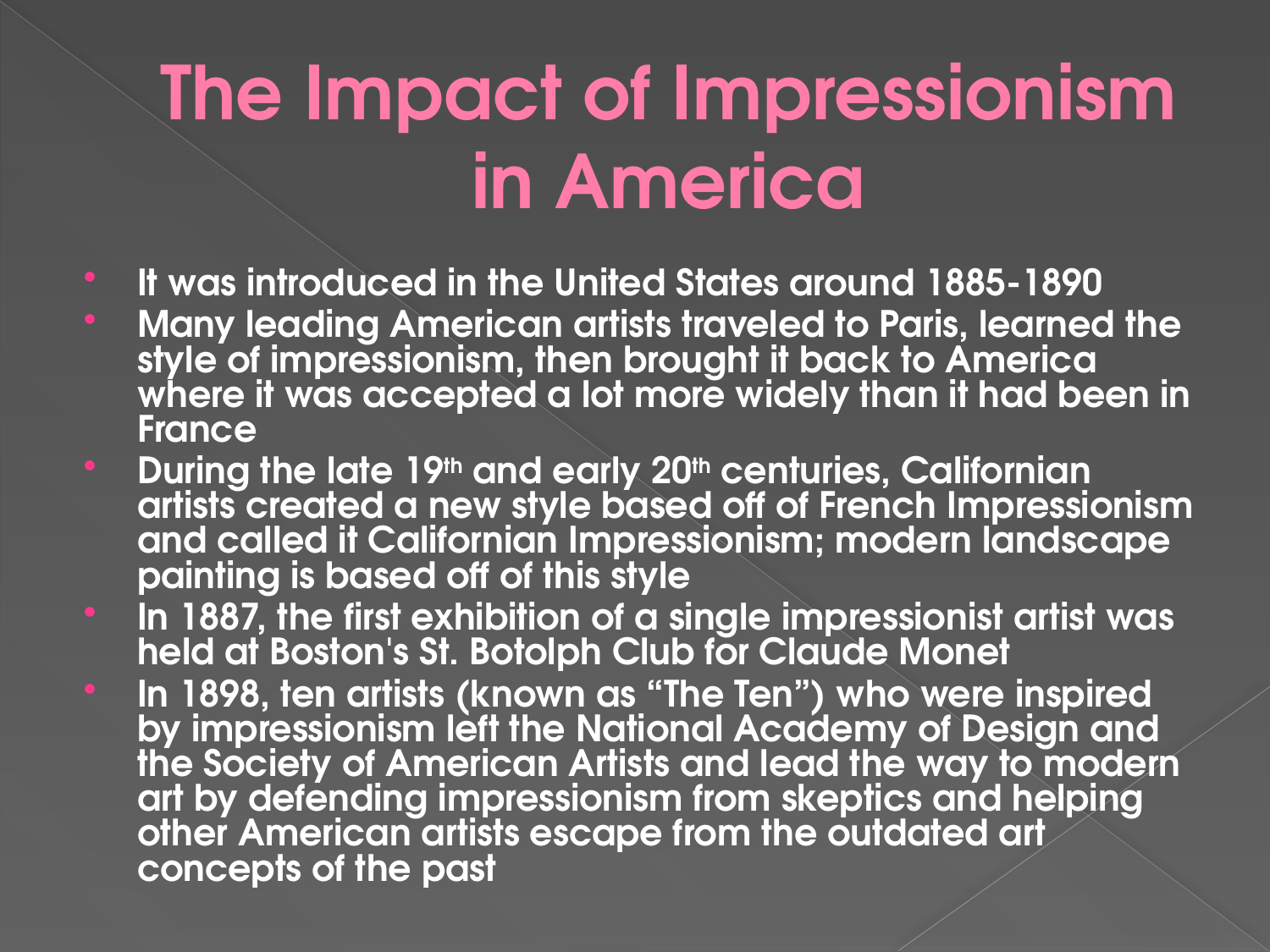

# The Impact of Impressionism in America
It was introduced in the United States around 1885-1890
Many leading American artists traveled to Paris, learned the style of impressionism, then brought it back to America where it was accepted a lot more widely than it had been in France
During the late 19th and early 20th centuries, Californian artists created a new style based off of French Impressionism and called it Californian Impressionism; modern landscape painting is based off of this style
In 1887, the first exhibition of a single impressionist artist was held at Boston's St. Botolph Club for Claude Monet
In 1898, ten artists (known as “The Ten”) who were inspired by impressionism left the National Academy of Design and the Society of American Artists and lead the way to modern art by defending impressionism from skeptics and helping other American artists escape from the outdated art concepts of the past